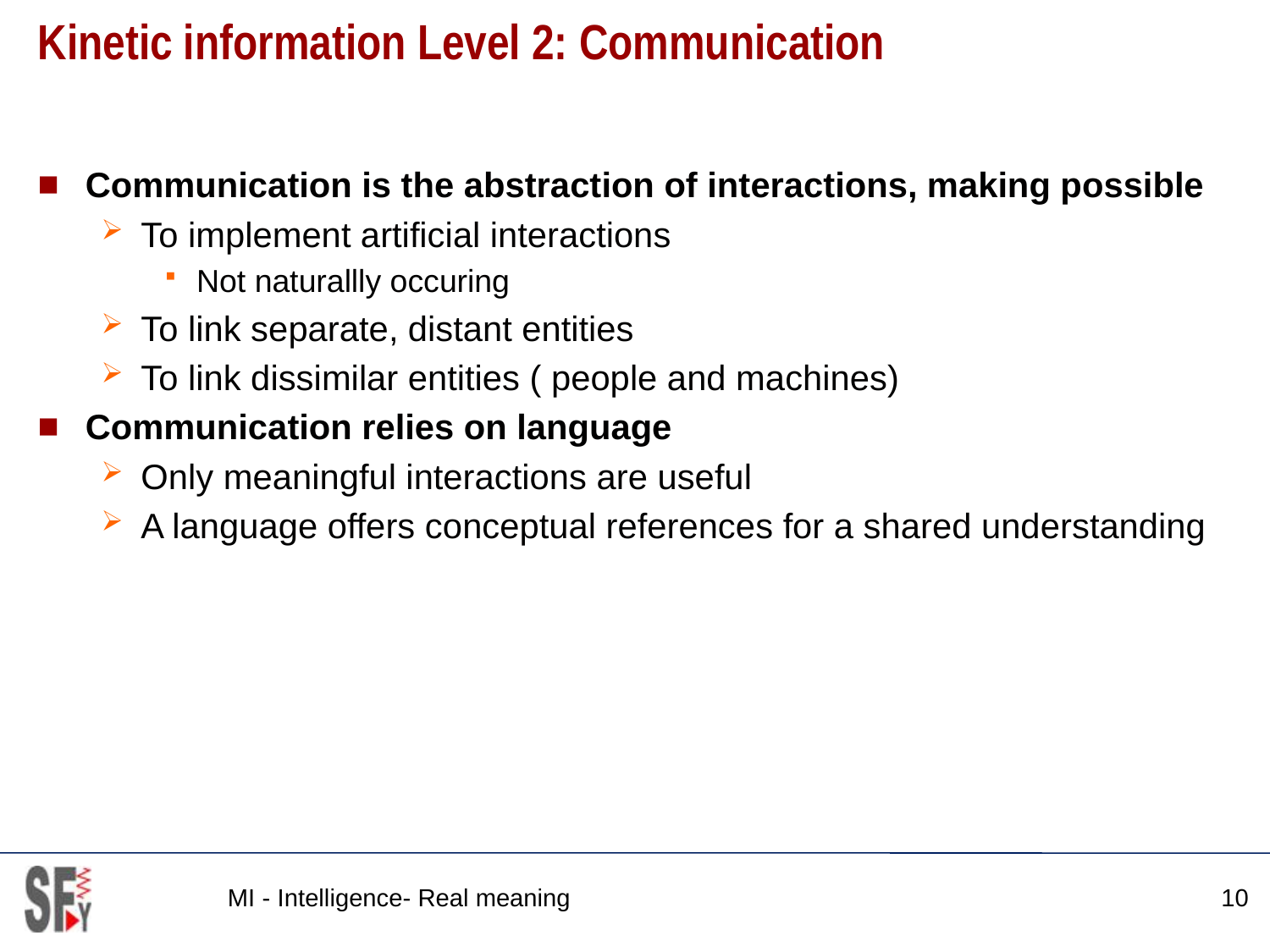

# Kinetic information Level 2: Communication
Communication is the abstraction of interactions, making possible
To implement artificial interactions
Not naturallly occuring
To link separate, distant entities
To link dissimilar entities ( people and machines)
Communication relies on language
Only meaningful interactions are useful
A language offers conceptual references for a shared understanding

MI - Intelligence- Real meaning
10